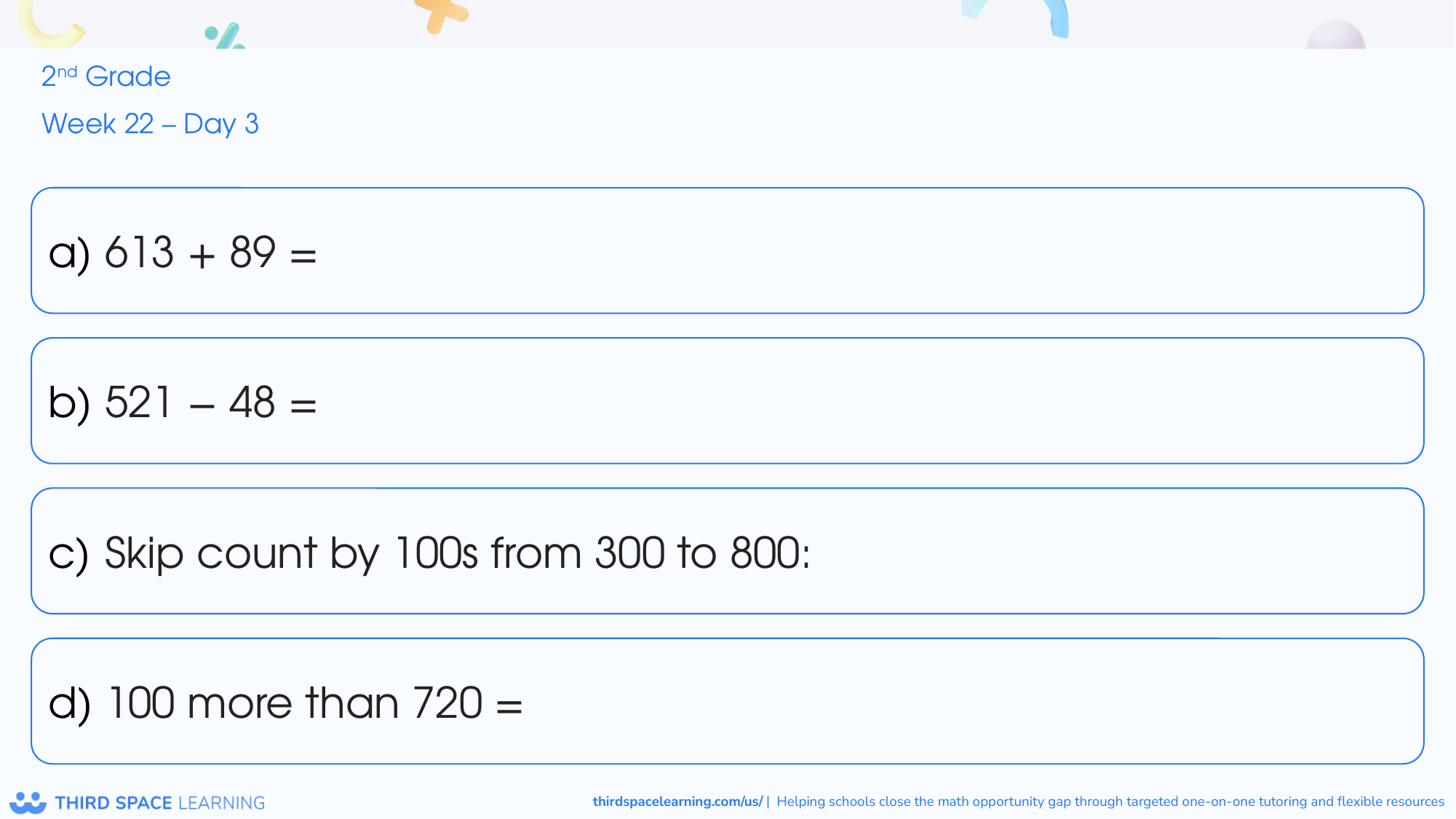

2nd Grade
Week 22 – Day 3
613 + 89 =
521 − 48 =
Skip count by 100s from 300 to 800:
100 more than 720 =